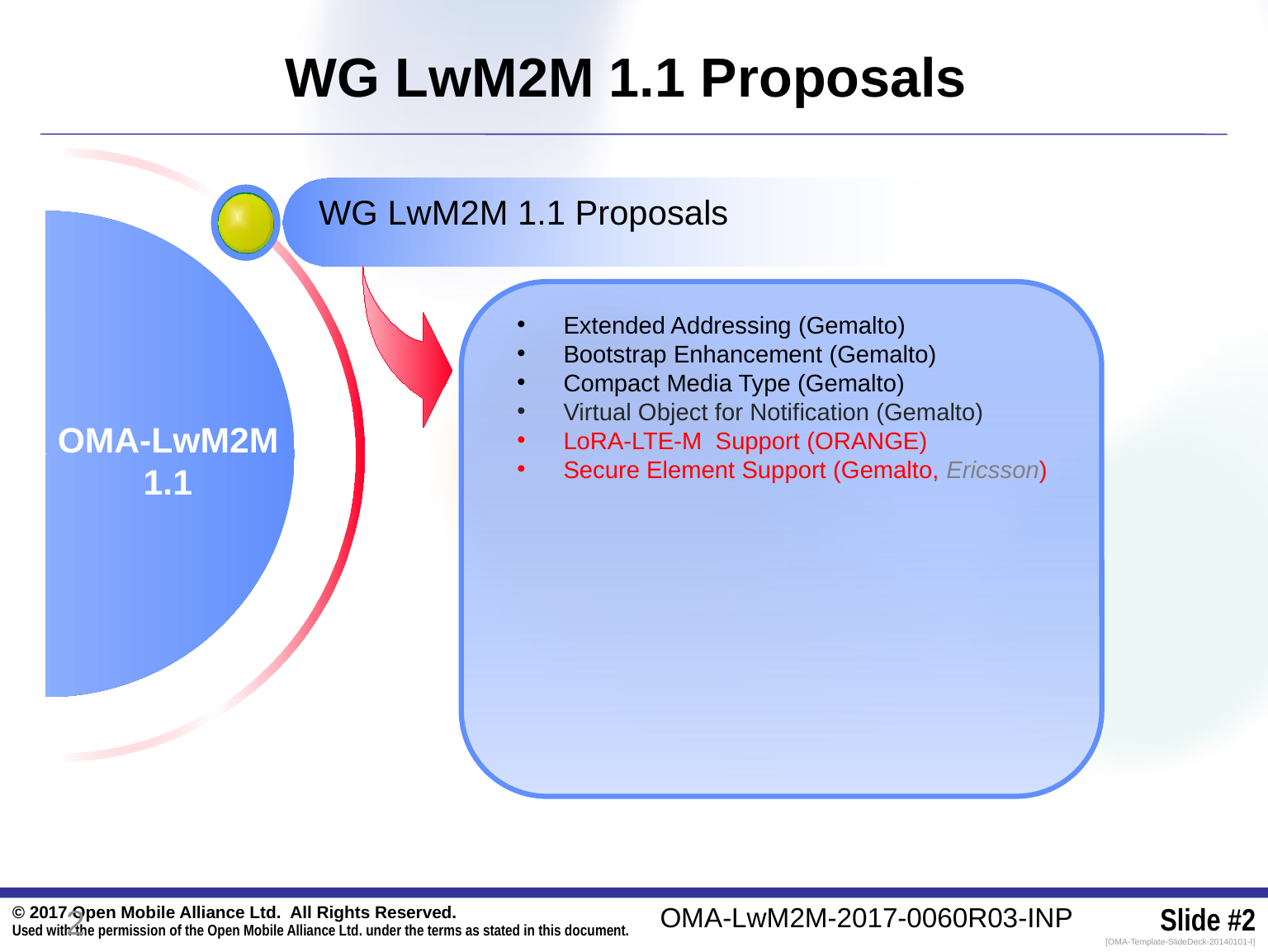

# WG LwM2M 1.1 Proposals

WG LwM2M 1.1 Proposals

Extended Addressing (Gemalto)
Bootstrap Enhancement (Gemalto)
Compact Media Type (Gemalto)
Virtual Object for Notification (Gemalto)
LoRA-LTE-M  Support (ORANGE)
Secure Element Support (Gemalto, Ericsson)

OMA-LwM2M
1.1

2